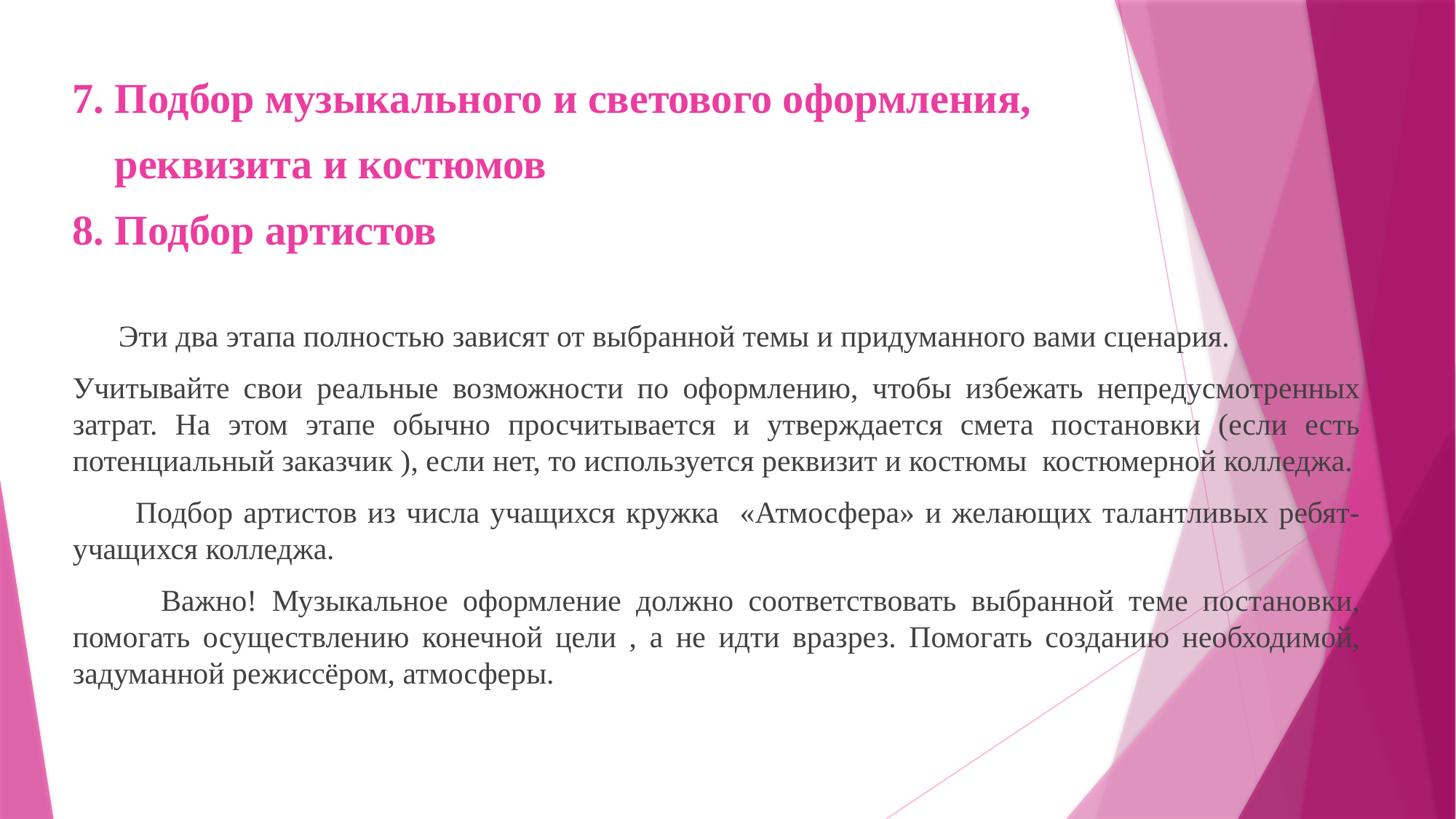

7. Подбор музыкального и светового оформления,
    реквизита и костюмов
8. Подбор артистов

      Эти два этапа полностью зависят от выбранной темы и придуманного вами сценария.
Учитывайте свои реальные возможности по оформлению, чтобы избежать непредусмотренных затрат. На этом этапе обычно просчитывается и утверждается смета постановки (если есть потенциальный заказчик ), если нет, то используется реквизит и костюмы  костюмерной колледжа.
      Подбор артистов из числа учащихся кружка  «Атмосфера» и желающих талантливых ребят-учащихся колледжа.
      Важно! Музыкальное оформление должно соответствовать выбранной теме постановки, помогать осуществлению конечной цели , а не идти вразрез. Помогать созданию необходимой, задуманной режиссёром, атмосферы.